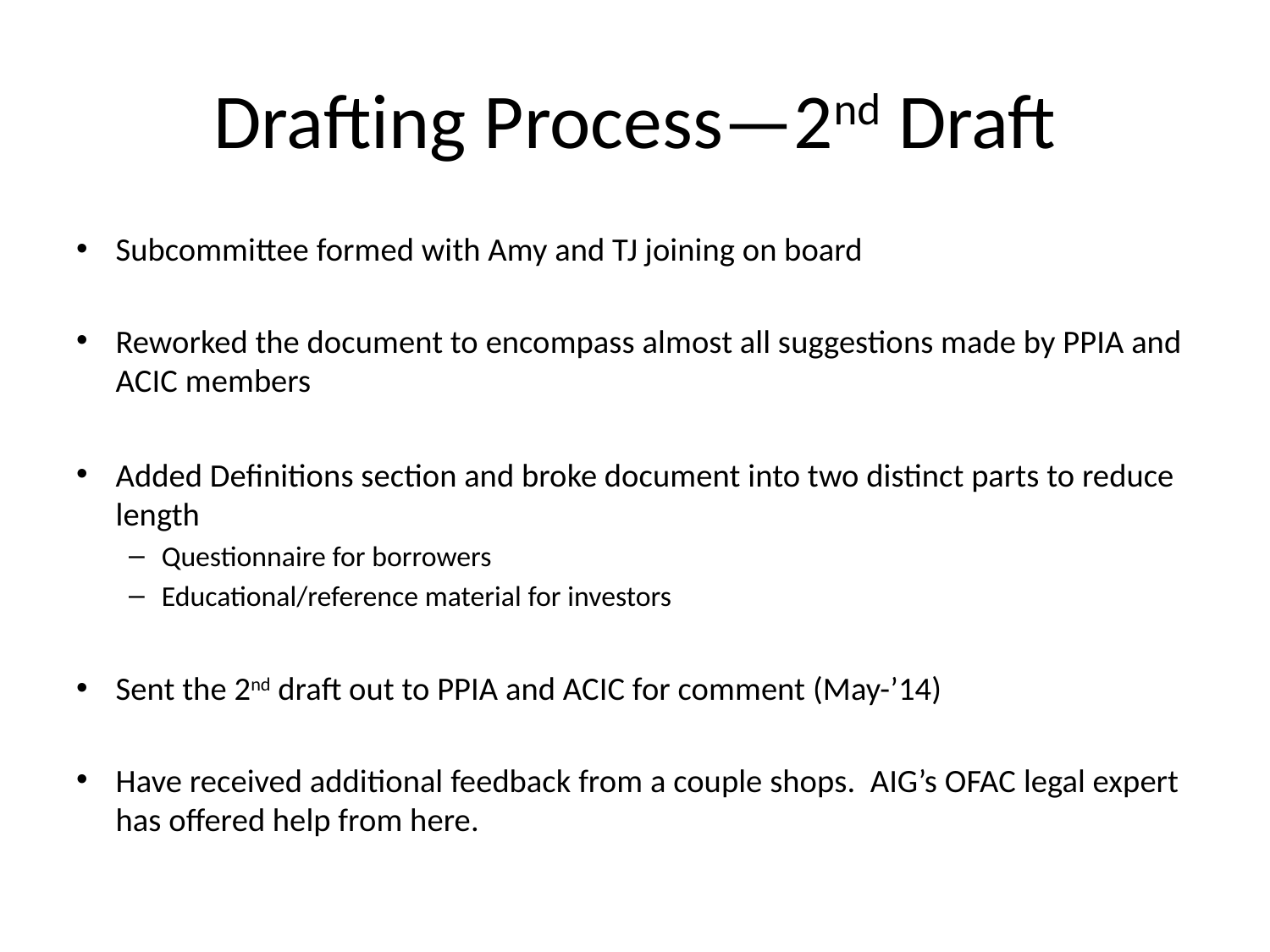

# Drafting Process—2nd Draft
Subcommittee formed with Amy and TJ joining on board

Reworked the document to encompass almost all suggestions made by PPIA and ACIC members

Added Definitions section and broke document into two distinct parts to reduce length
Questionnaire for borrowers
Educational/reference material for investors

Sent the 2nd draft out to PPIA and ACIC for comment (May-’14)

Have received additional feedback from a couple shops.  AIG’s OFAC legal expert has offered help from here.